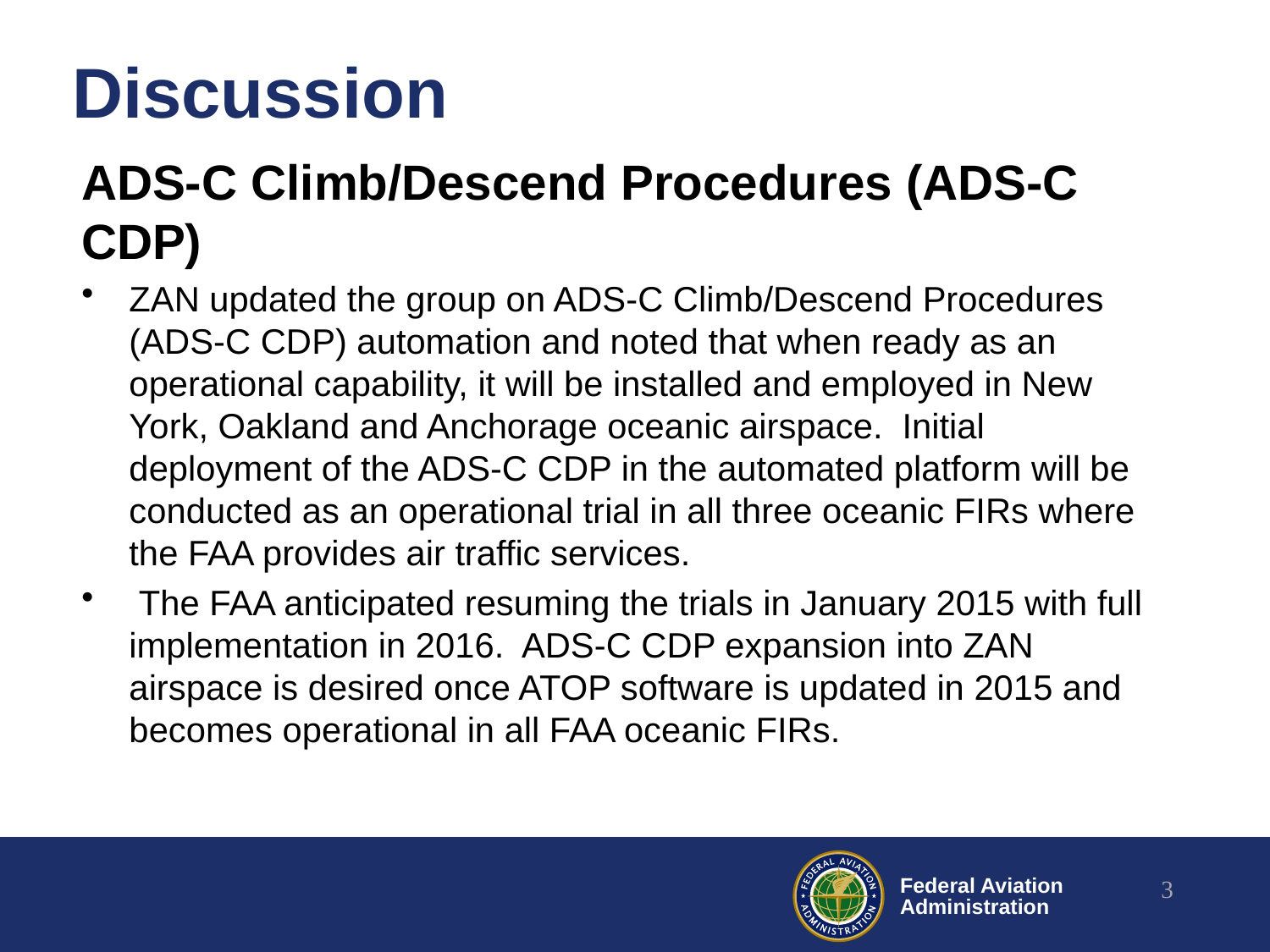

# Discussion
ADS-C Climb/Descend Procedures (ADS-C CDP)
ZAN updated the group on ADS-C Climb/Descend Procedures (ADS-C CDP) automation and noted that when ready as an operational capability, it will be installed and employed in New York, Oakland and Anchorage oceanic airspace.  Initial deployment of the ADS-C CDP in the automated platform will be conducted as an operational trial in all three oceanic FIRs where the FAA provides air traffic services.
 The FAA anticipated resuming the trials in January 2015 with full implementation in 2016.  ADS-C CDP expansion into ZAN airspace is desired once ATOP software is updated in 2015 and becomes operational in all FAA oceanic FIRs.
3